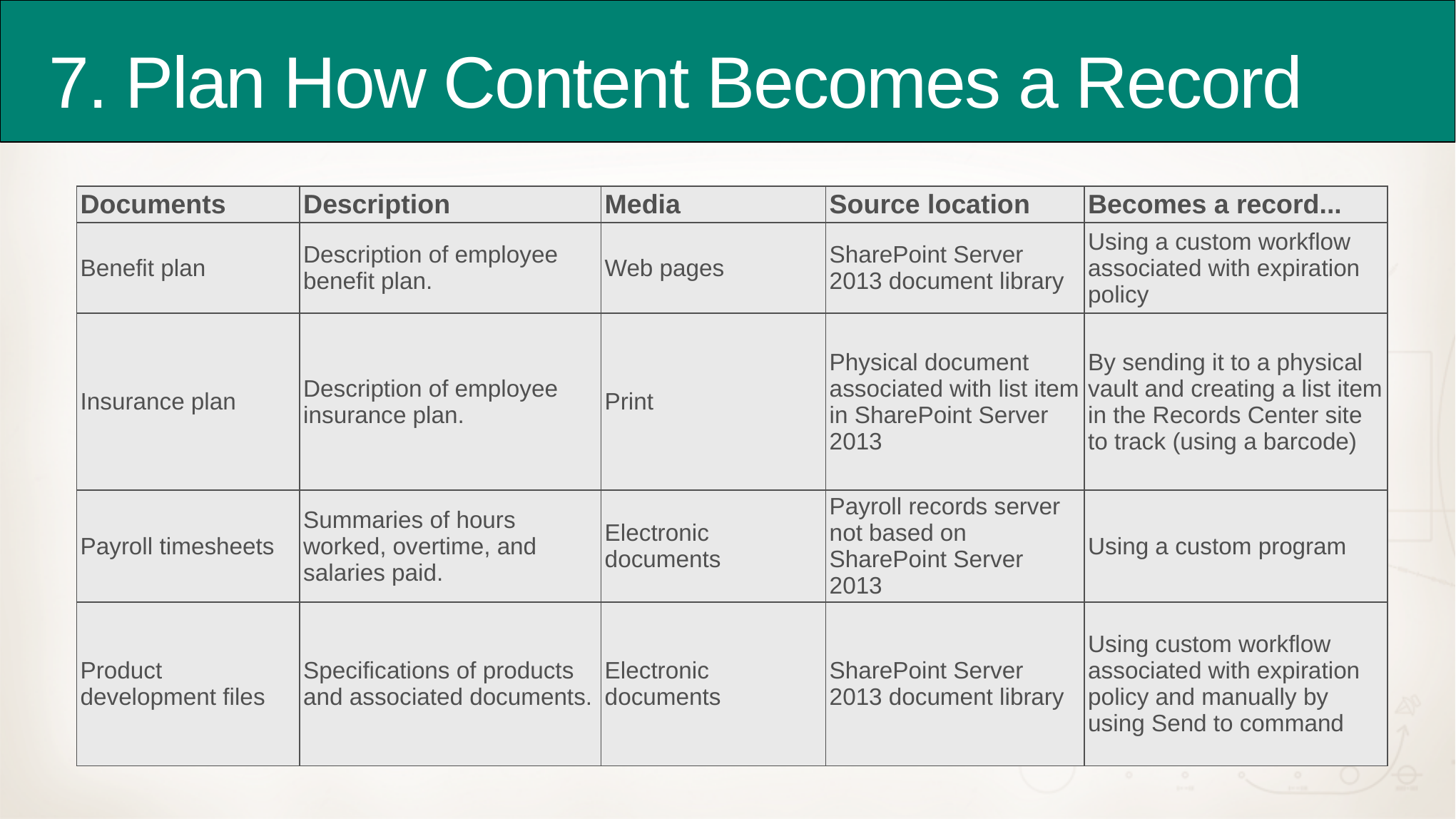

# 7. Plan How Content Becomes a Record
| Documents | Description | Media | Source location | Becomes a record... |
| --- | --- | --- | --- | --- |
| Benefit plan | Description of employee benefit plan. | Web pages | SharePoint Server 2013 document library | Using a custom workflow associated with expiration policy |
| Insurance plan | Description of employee insurance plan. | Print | Physical document associated with list item in SharePoint Server 2013 | By sending it to a physical vault and creating a list item in the Records Center site to track (using a barcode) |
| Payroll timesheets | Summaries of hours worked, overtime, and salaries paid. | Electronic documents | Payroll records server not based on SharePoint Server 2013 | Using a custom program |
| Product development files | Specifications of products and associated documents. | Electronic documents | SharePoint Server 2013 document library | Using custom workflow associated with expiration policy and manually by using Send to command |